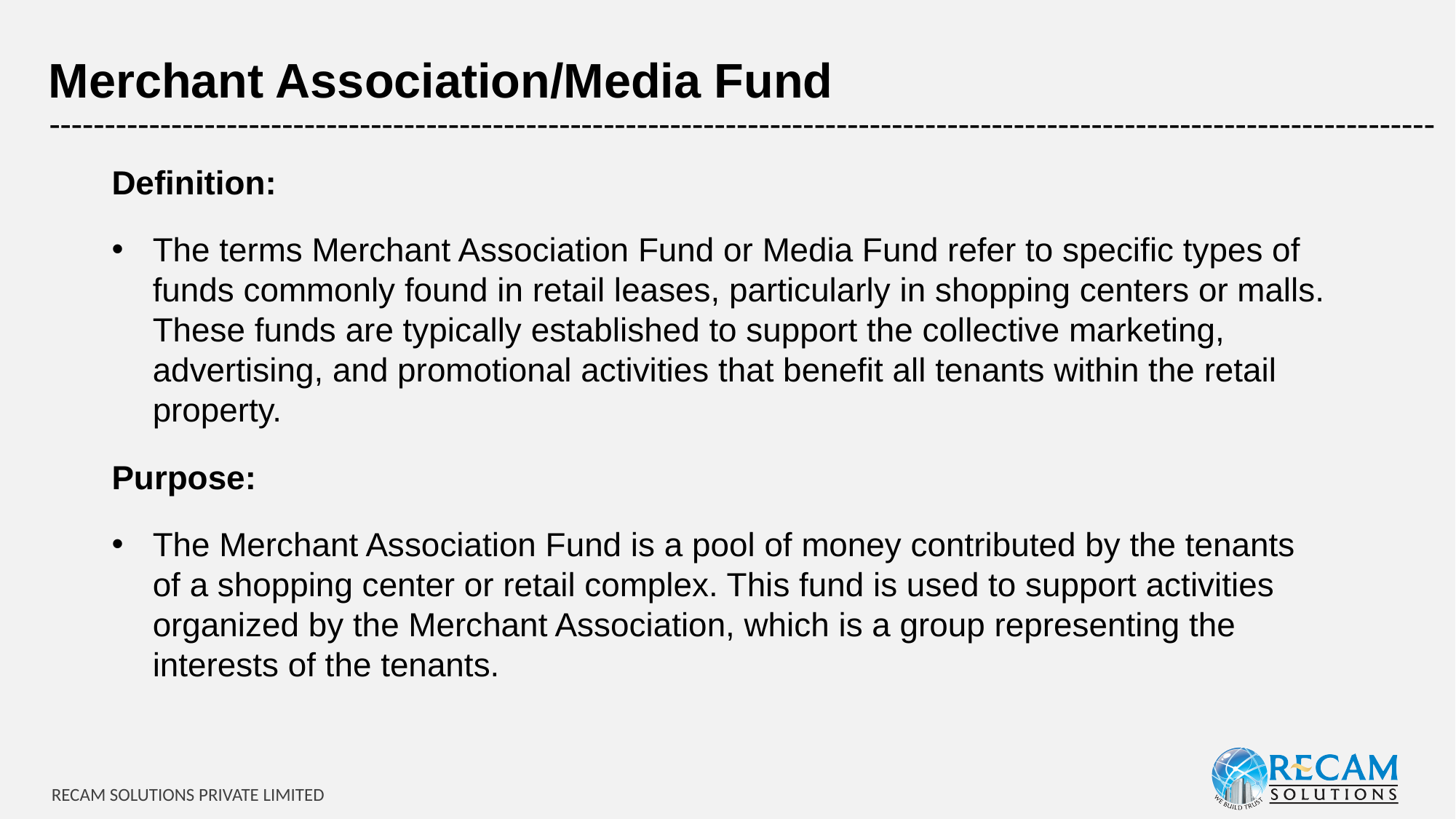

Merchant Association/Media Fund
-----------------------------------------------------------------------------------------------------------------------------
Definition:
The terms Merchant Association Fund or Media Fund refer to specific types of funds commonly found in retail leases, particularly in shopping centers or malls. These funds are typically established to support the collective marketing, advertising, and promotional activities that benefit all tenants within the retail property.
Purpose:
The Merchant Association Fund is a pool of money contributed by the tenants of a shopping center or retail complex. This fund is used to support activities organized by the Merchant Association, which is a group representing the interests of the tenants.
RECAM SOLUTIONS PRIVATE LIMITED